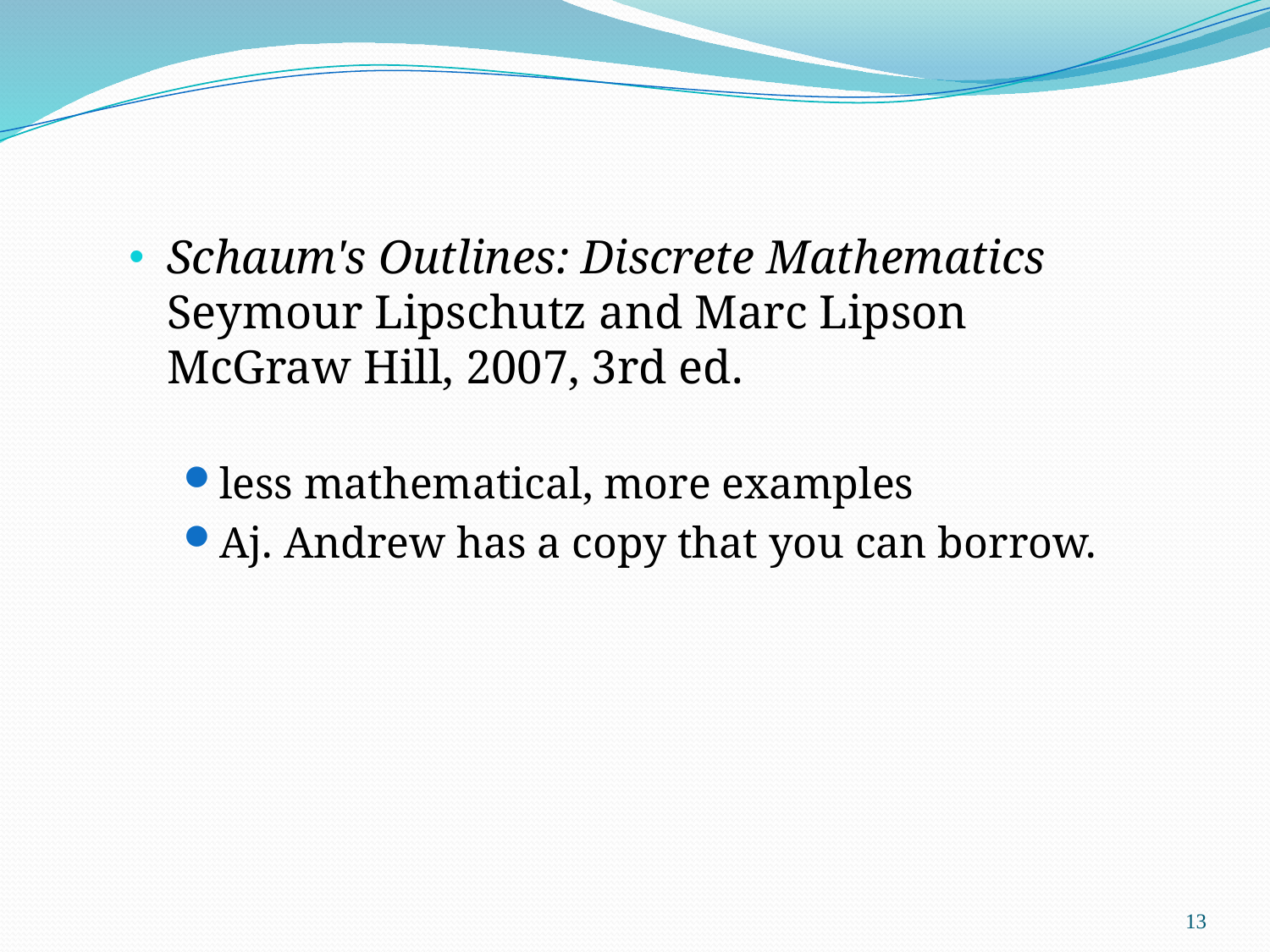

Schaum's Outlines: Discrete Mathematics
Seymour Lipschutz and Marc Lipson
McGraw Hill, 2007, 3rd ed.
less mathematical, more examples
Aj. Andrew has a copy that you can borrow.
13